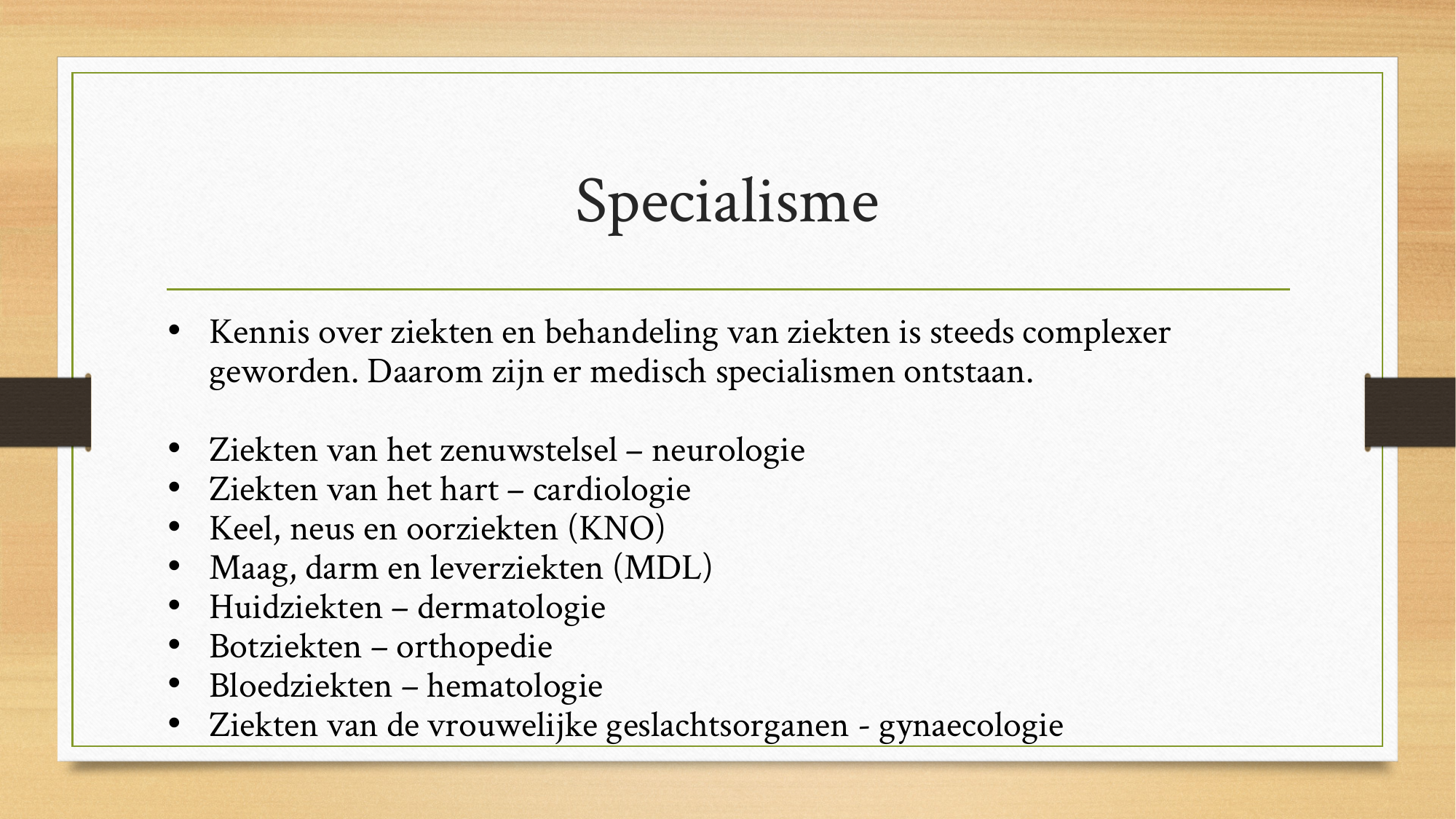

# Specialisme
Kennis over ziekten en behandeling van ziekten is steeds complexer geworden. Daarom zijn er medisch specialismen ontstaan.

Ziekten van het zenuwstelsel – neurologie
Ziekten van het hart – cardiologie
Keel, neus en oorziekten (KNO)
Maag, darm en leverziekten (MDL)
Huidziekten – dermatologie
Botziekten – orthopedie
Bloedziekten – hematologie
Ziekten van de vrouwelijke geslachtsorganen - gynaecologie